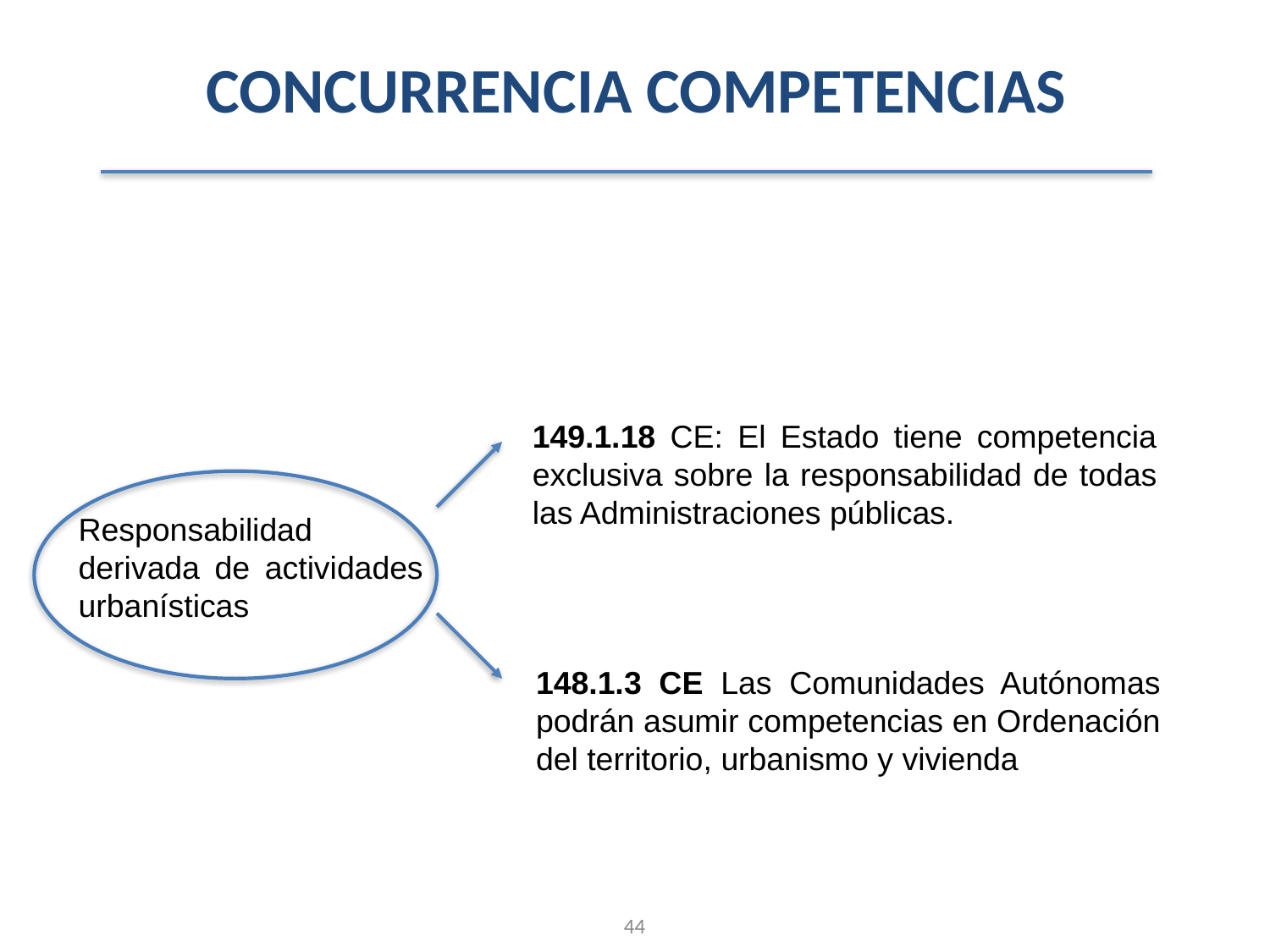

CONCURRENCIA COMPETENCIAS

149.1.18 CE: El Estado tiene competencia exclusiva sobre la responsabilidad de todas las Administraciones públicas.

Responsabilidad derivada de actividades urbanísticas

148.1.3 CE Las Comunidades Autónomas podrán asumir competencias en Ordenación del territorio, urbanismo y vivienda
44